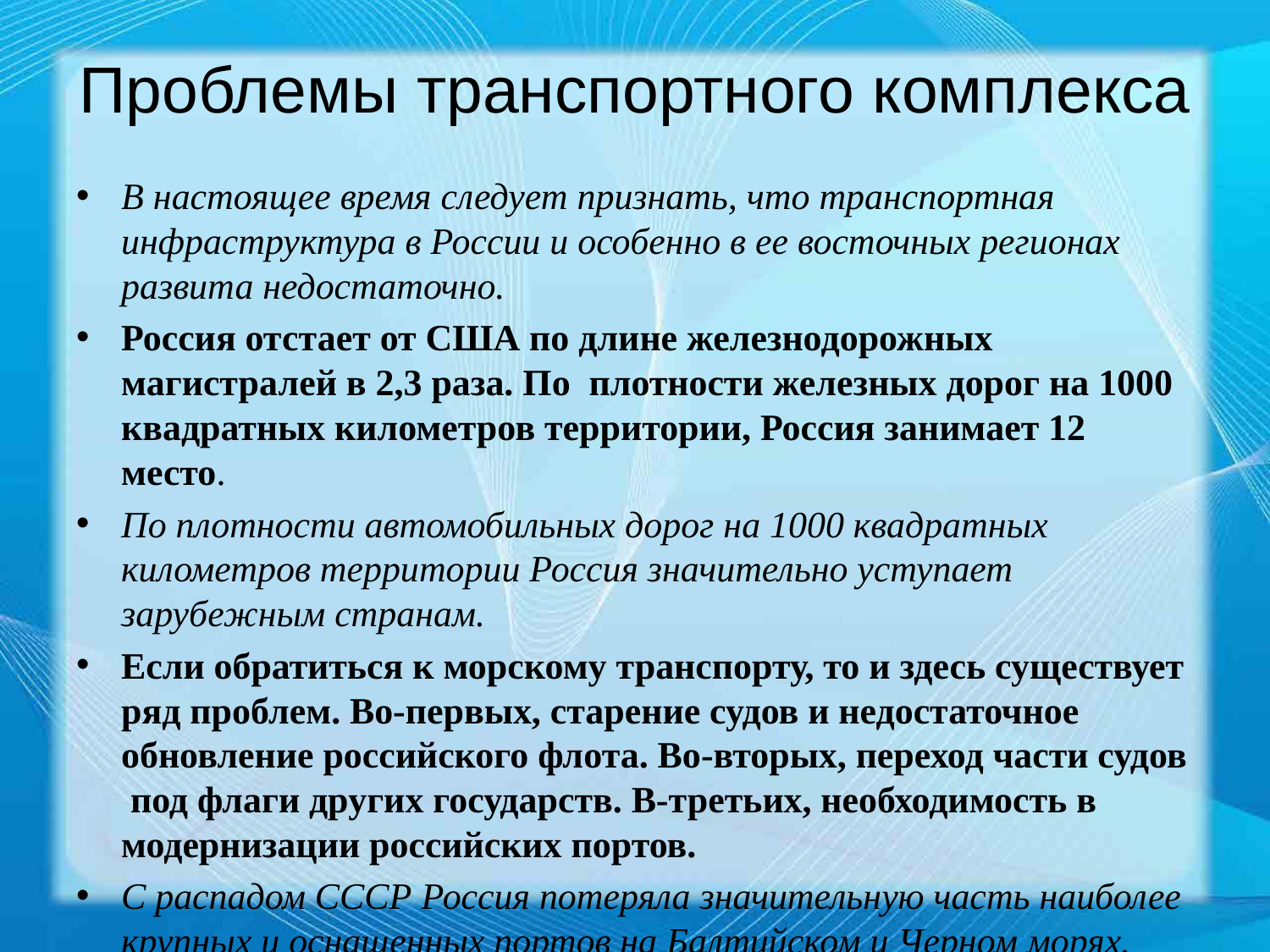

# Проблемы транспортного комплекса
В настоящее время следует признать, что транспортная инфраструктура в России и особенно в ее восточных регионах развита недостаточно.
Россия отстает от США по длине железнодорожных магистралей в 2,3 раза. По  плотности железных дорог на 1000 квадратных километров территории, Россия занимает 12 место.
По плотности автомобильных дорог на 1000 квадратных километров территории Россия значительно уступает зарубежным странам.
Если обратиться к морскому транспорту, то и здесь существует ряд проблем. Во-первых, старение судов и недостаточное обновление российского флота. Во-вторых, переход части судов  под флаги других государств. В-третьих, необходимость в модернизации российских портов.
С распадом СССР Россия потеряла значительную часть наиболее крупных и оснащенных портов на Балтийском и Черном морях.